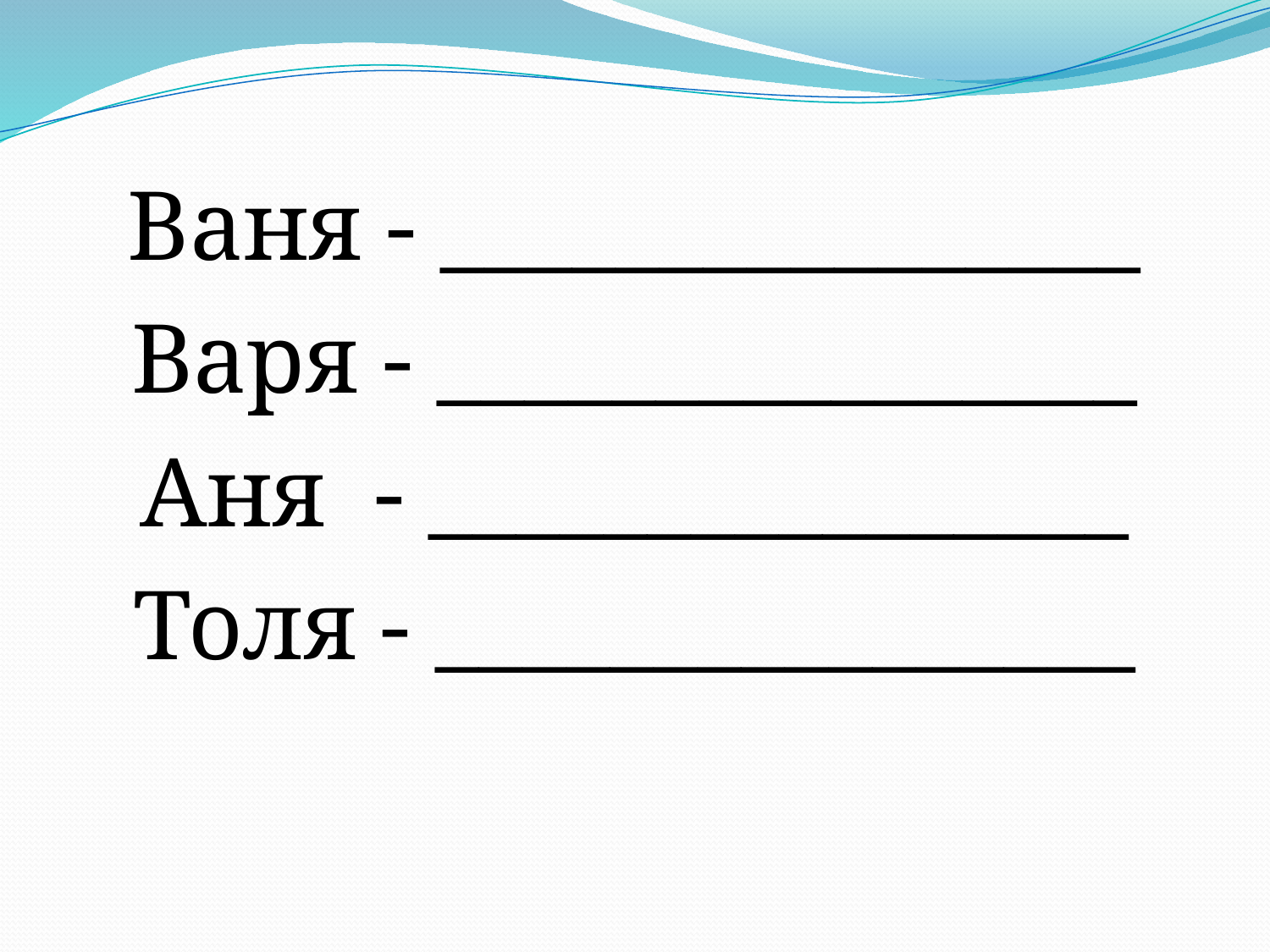

Ваня - ________________
Варя - ________________
Аня  - ________________
Толя - ________________